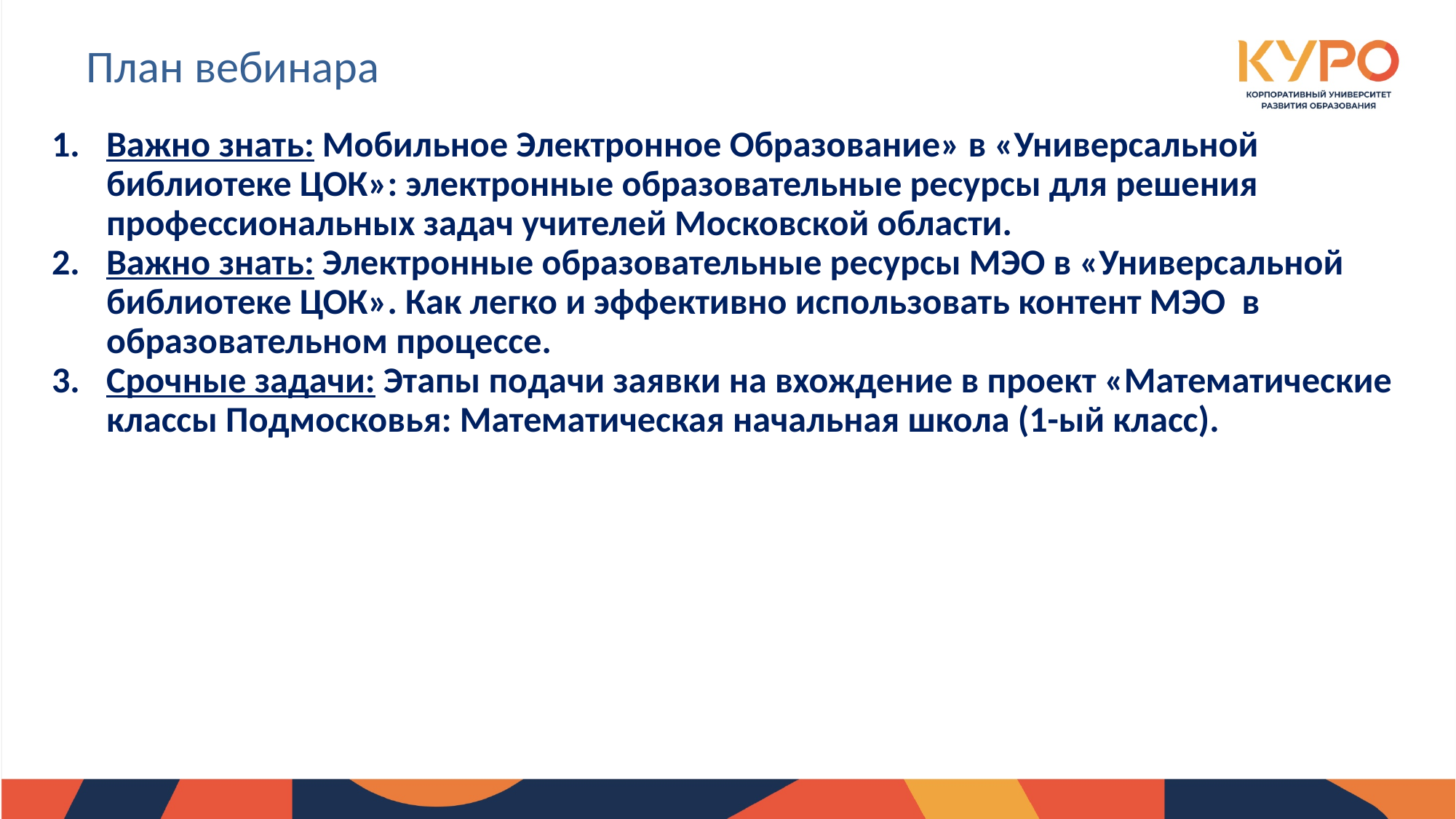

План вебинара
Важно знать: Мобильное Электронное Образование» в «Универсальной библиотеке ЦОК»: электронные образовательные ресурсы для решения профессиональных задач учителей Московской области.
Важно знать: Электронные образовательные ресурсы МЭО в «Универсальной библиотеке ЦОК». Как легко и эффективно использовать контент МЭО  в образовательном процессе.
Срочные задачи: Этапы подачи заявки на вхождение в проект «Математические классы Подмосковья: Математическая начальная школа (1-ый класс).